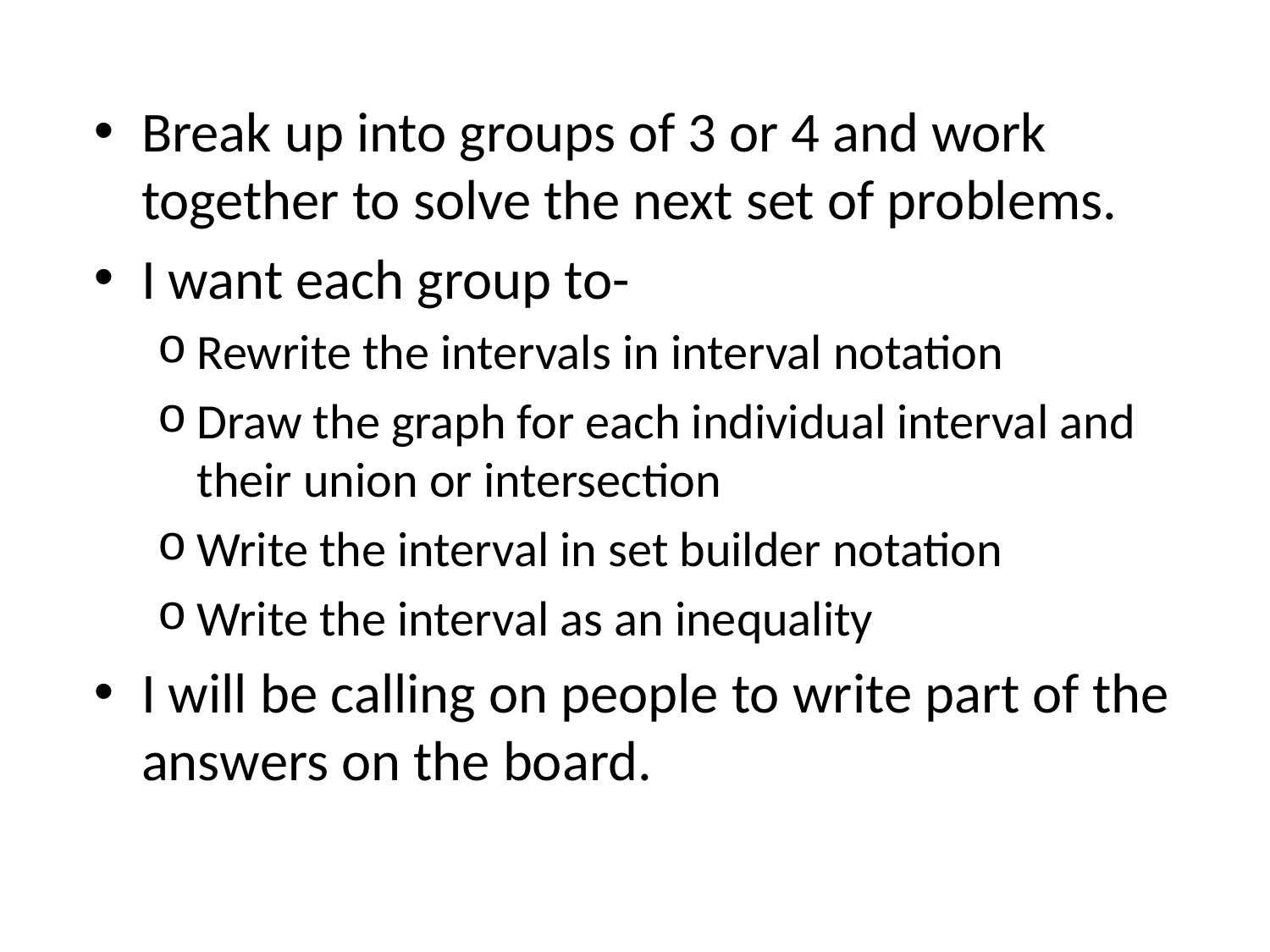

Break up into groups of 3 or 4 and work together to solve the next set of problems.
I want each group to-
Rewrite the intervals in interval notation
Draw the graph for each individual interval and their union or intersection
Write the interval in set builder notation
Write the interval as an inequality
I will be calling on people to write part of the answers on the board.